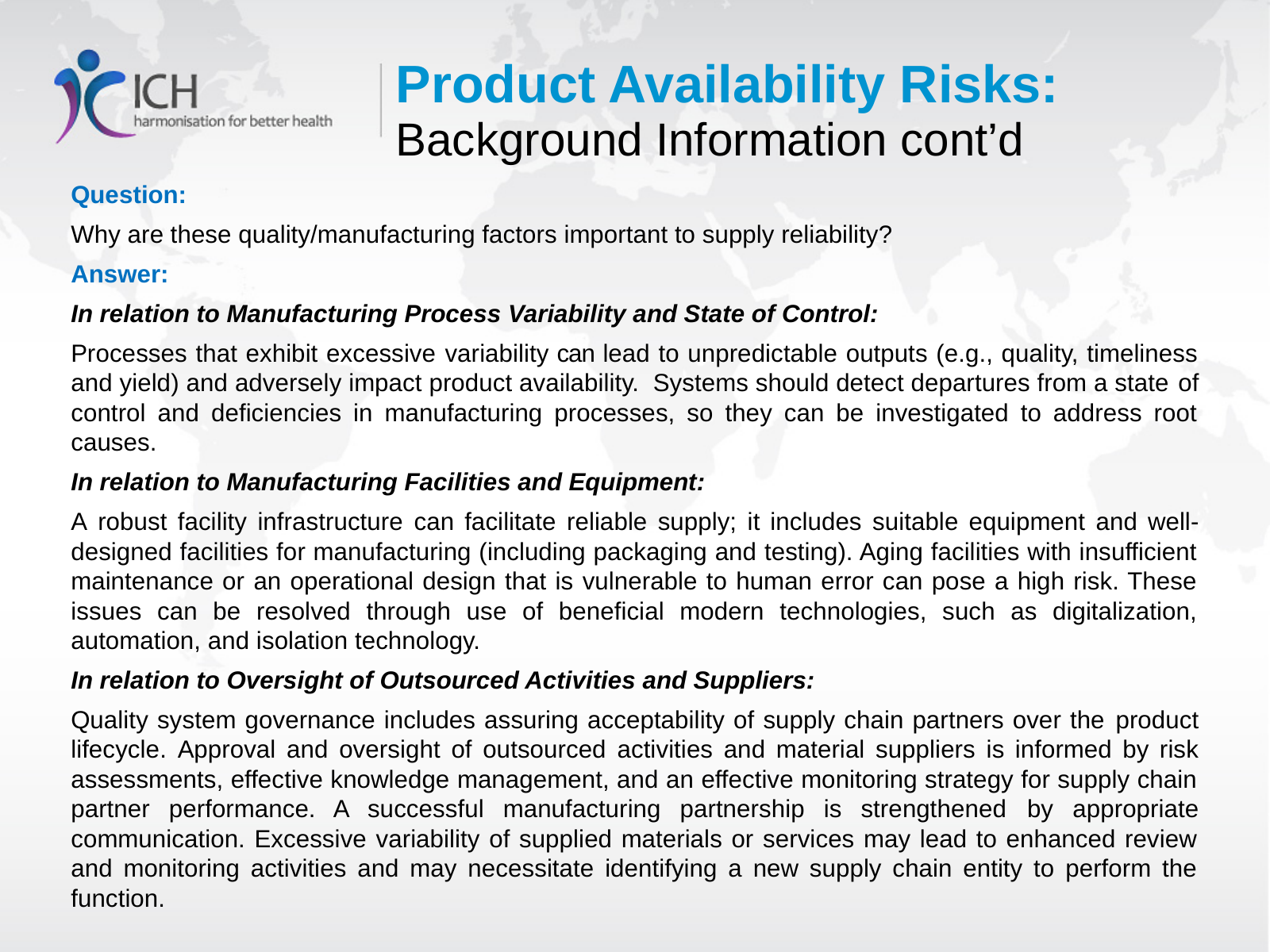

# Product Availability Risks: Background Information cont’d
Question:
Why are these quality/manufacturing factors important to supply reliability?
Answer:
In relation to Manufacturing Process Variability and State of Control:
Processes that exhibit excessive variability can lead to unpredictable outputs (e.g., quality, timeliness and yield) and adversely impact product availability.  Systems should detect departures from a state of control and deficiencies in manufacturing processes, so they can be investigated to address root causes.
In relation to Manufacturing Facilities and Equipment:
A robust facility infrastructure can facilitate reliable supply; it includes suitable equipment and well-designed facilities for manufacturing (including packaging and testing). Aging facilities with insufficient maintenance or an operational design that is vulnerable to human error can pose a high risk. These issues can be resolved through use of beneficial modern technologies, such as digitalization, automation, and isolation technology.
In relation to Oversight of Outsourced Activities and Suppliers:
Quality system governance includes assuring acceptability of supply chain partners over the product lifecycle. Approval and oversight of outsourced activities and material suppliers is informed by risk assessments, effective knowledge management, and an effective monitoring strategy for supply chain partner performance. A successful manufacturing partnership is strengthened by appropriate communication. Excessive variability of supplied materials or services may lead to enhanced review and monitoring activities and may necessitate identifying a new supply chain entity to perform the function.